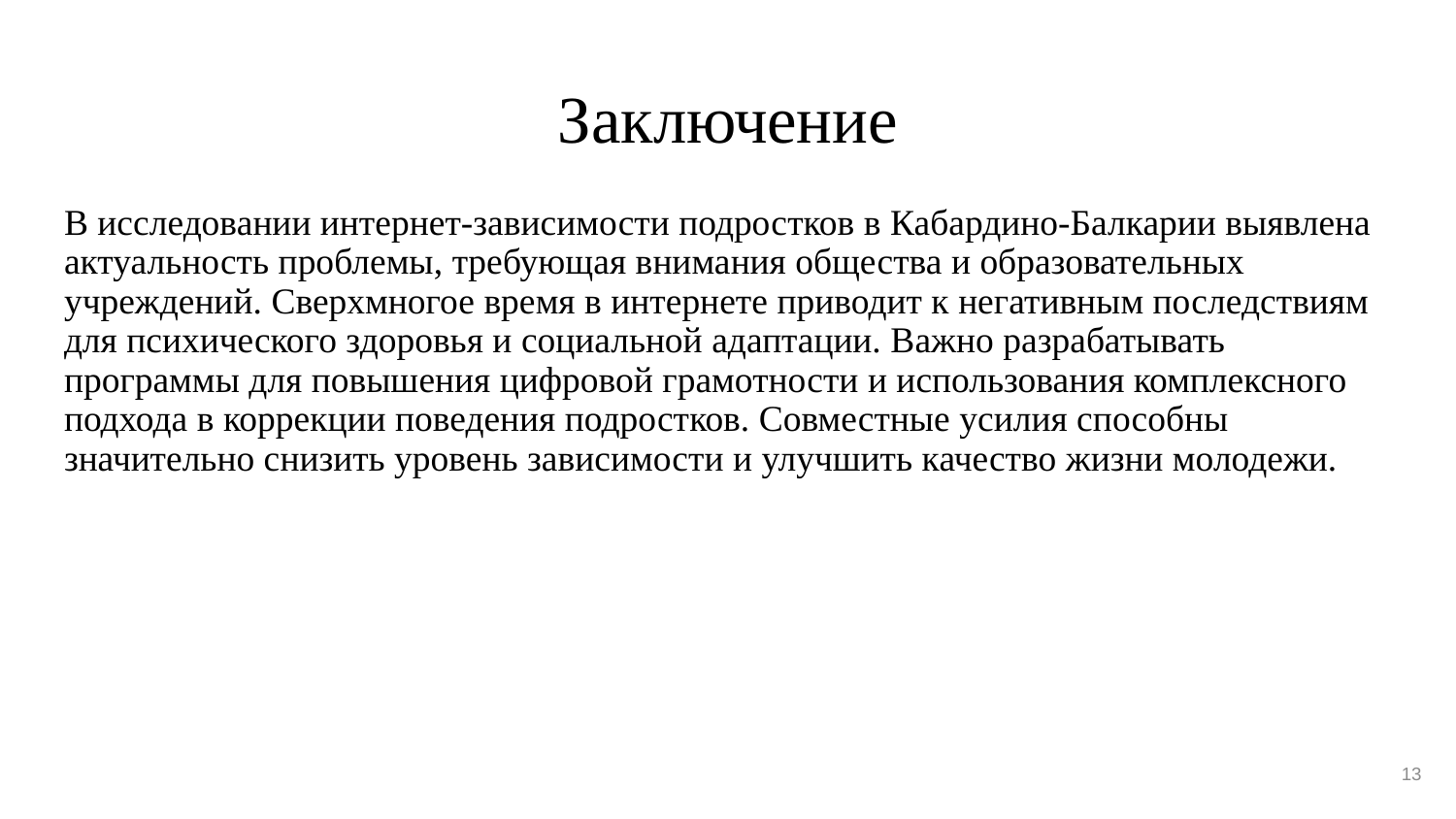

# Заключение
В исследовании интернет-зависимости подростков в Кабардино-Балкарии выявлена актуальность проблемы, требующая внимания общества и образовательных учреждений. Сверхмногое время в интернете приводит к негативным последствиям для психического здоровья и социальной адаптации. Важно разрабатывать программы для повышения цифровой грамотности и использования комплексного подхода в коррекции поведения подростков. Совместные усилия способны значительно снизить уровень зависимости и улучшить качество жизни молодежи.
13